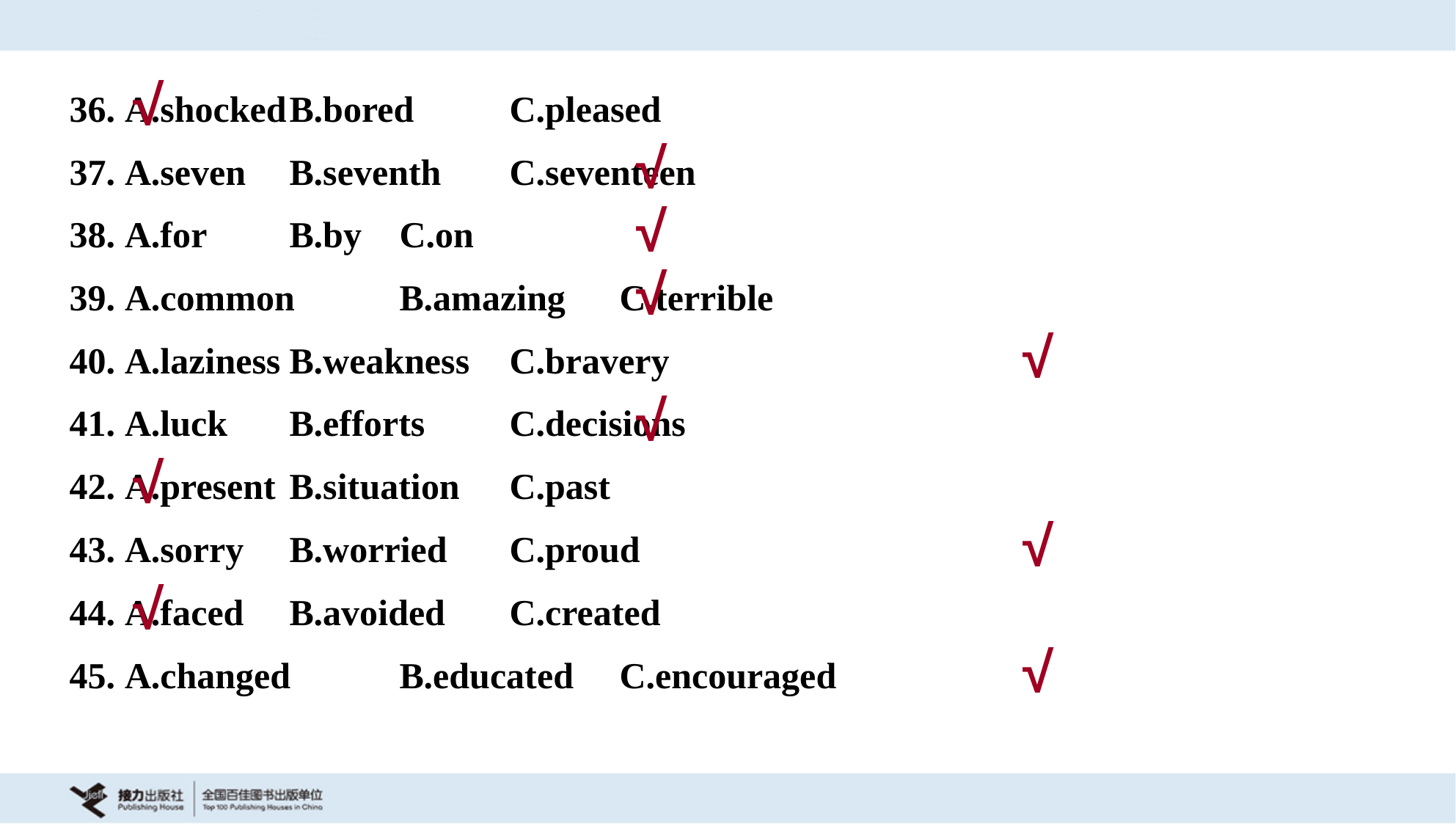

36. A.shocked	B.bored	C.pleased
√
37. A.seven	B.seventh	C.seventeen
√
38. A.for	B.by	C.on
√
39. A.common	B.amazing	C.terrible
√
40. A.laziness	B.weakness	C.bravery
√
41. A.luck	B.efforts	C.decisions
√
42. A.present	B.situation	C.past
√
43. A.sorry	B.worried	C.proud
√
44. A.faced	B.avoided	C.created
√
45. A.changed	B.educated	C.encouraged
√